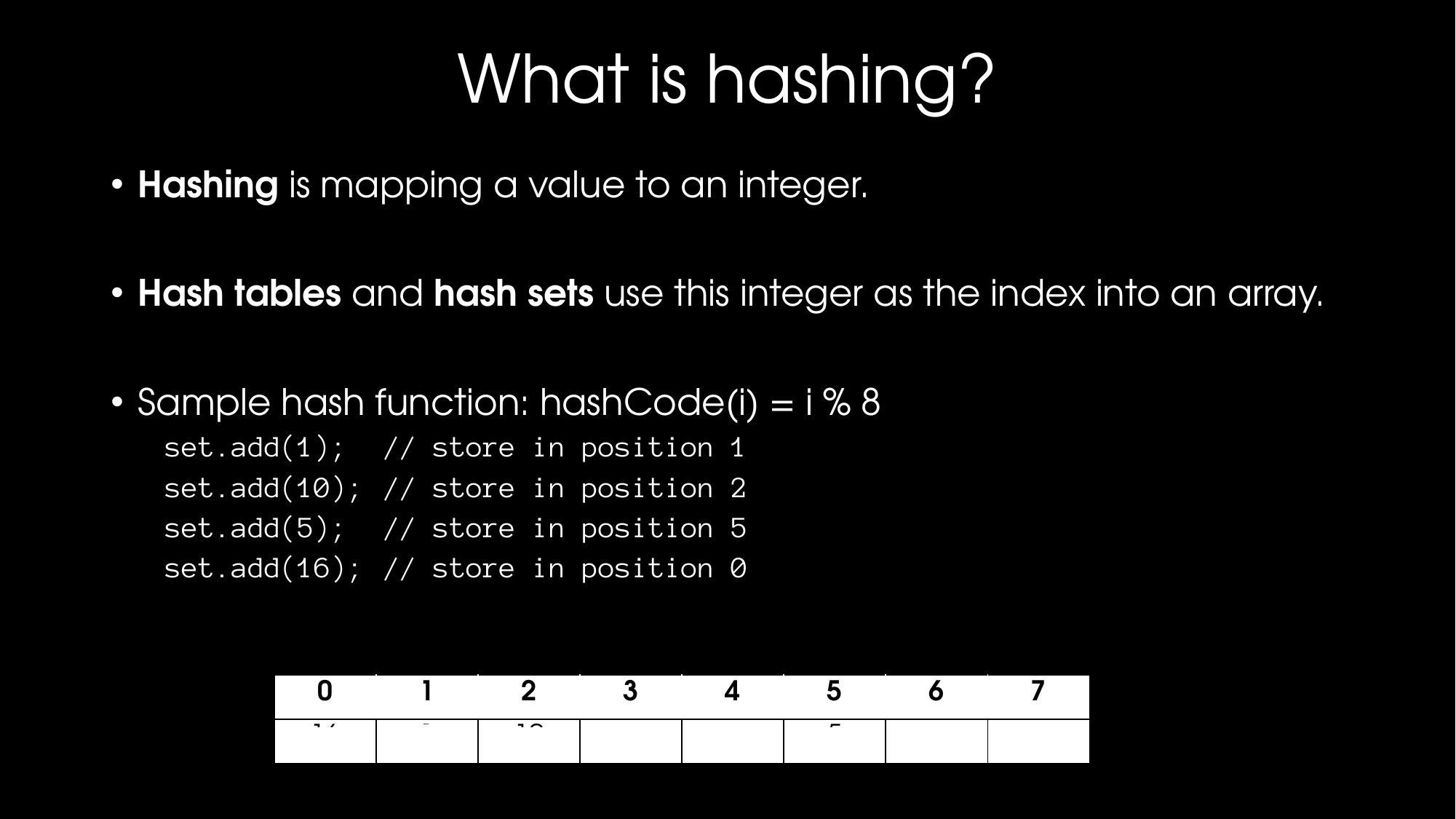

# What is hashing?
Hashing is mapping a value to an integer.

Hash tables and hash sets use this integer as the index into an array.

Sample hash function: hashCode(i) = i % 8
set.add(1);	// store in position 1
set.add(10);	// store in position 2
set.add(5);	// store in position 5
set.add(16);	// store in position 0

| 0 | 1 | 2 | 3 | 4 | 5 | 6 | 7 |
| --- | --- | --- | --- | --- | --- | --- | --- |
| 16 | 1 | 10 |  |  | 5 |  |  |